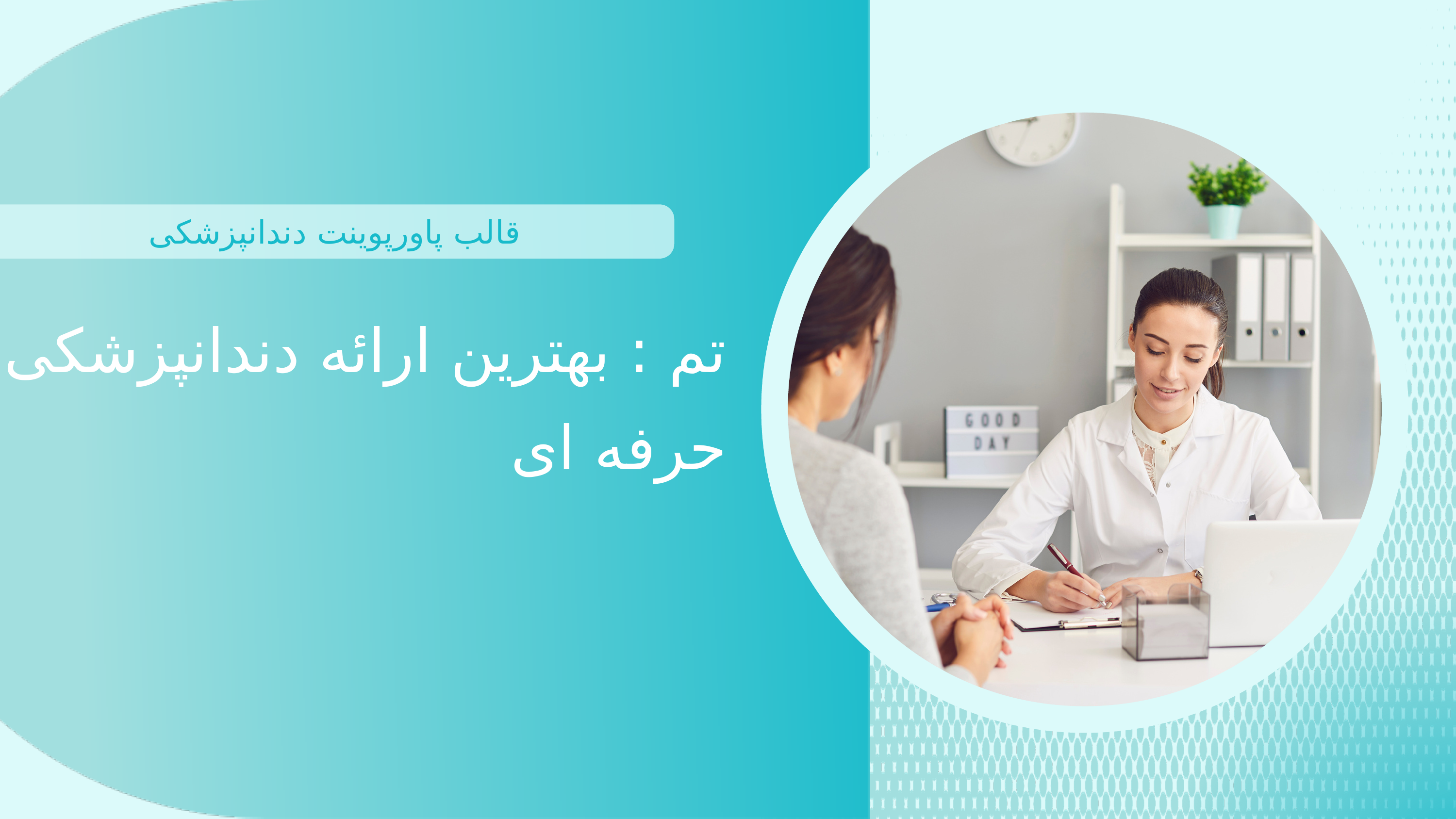

قالب پاورپوینت دندانپزشکی
تم : بهترین ارائه دندانپزشکی حرفه ای